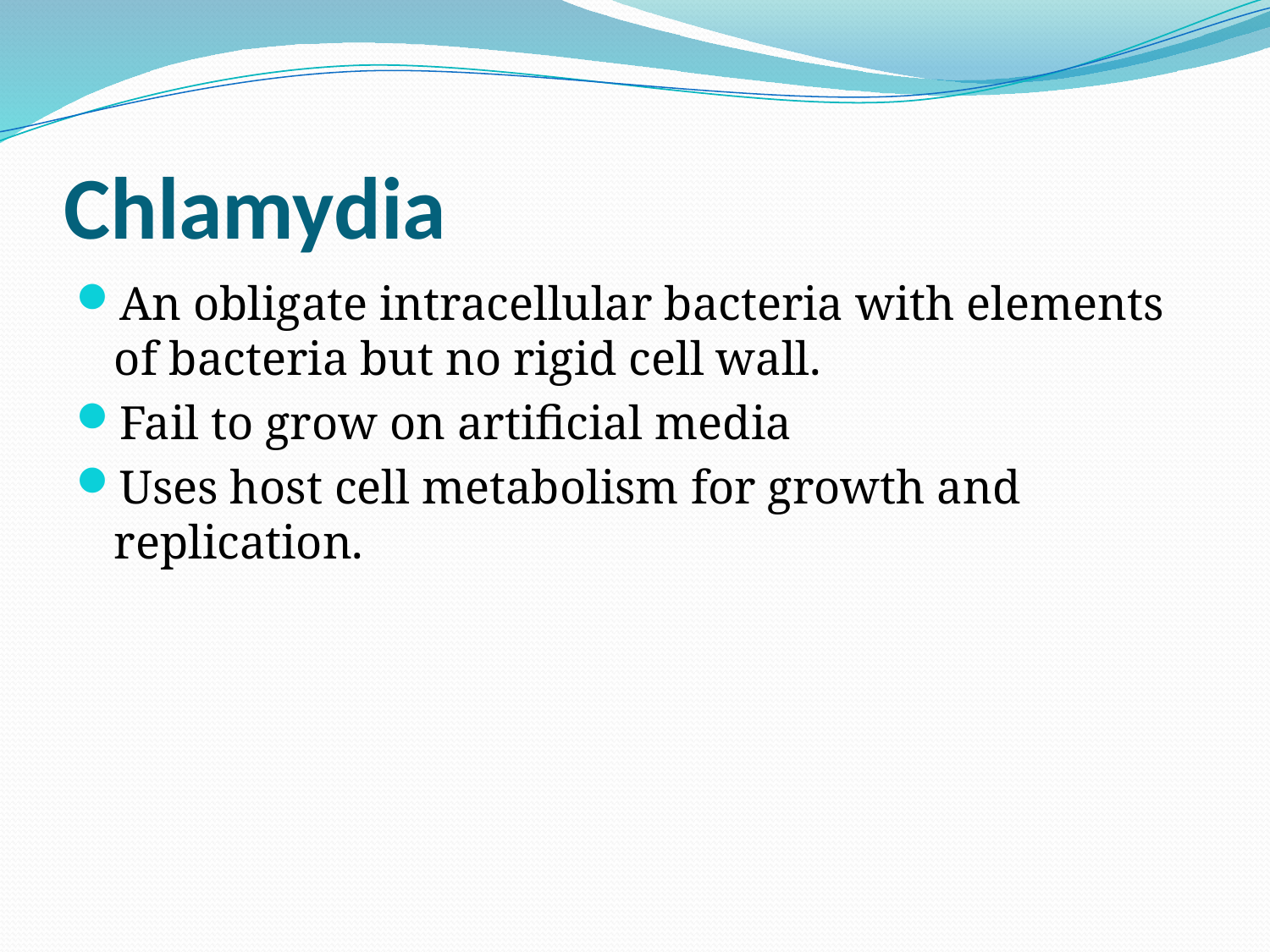

# Chlamydia
An obligate intracellular bacteria with elements of bacteria but no rigid cell wall.
Fail to grow on artificial media
Uses host cell metabolism for growth and replication.